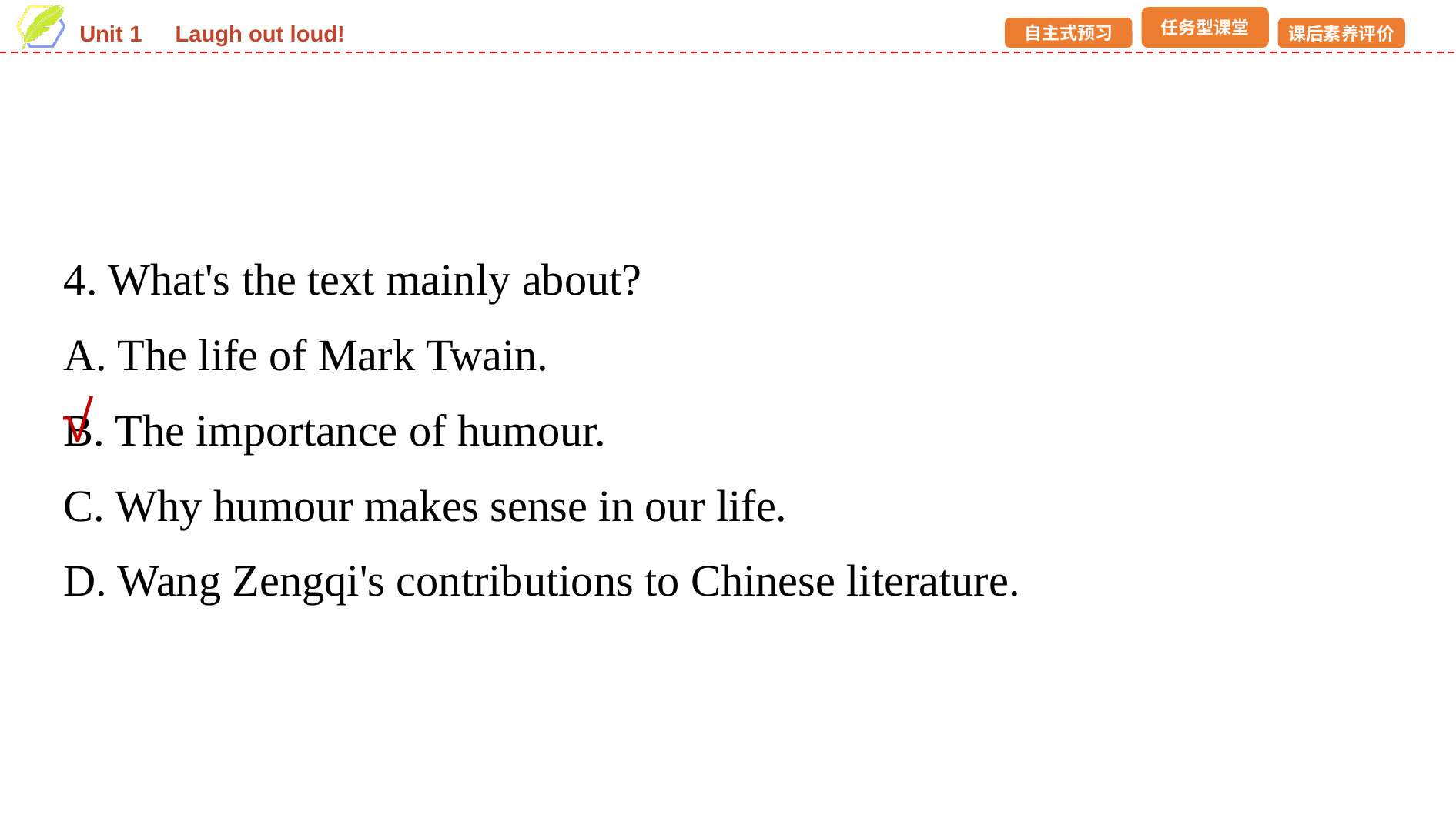

4. What's the text mainly about?
A. The life of Mark Twain.
B. The importance of humour.
C. Why humour makes sense in our life.
D. Wang Zengqi's contributions to Chinese literature.
√